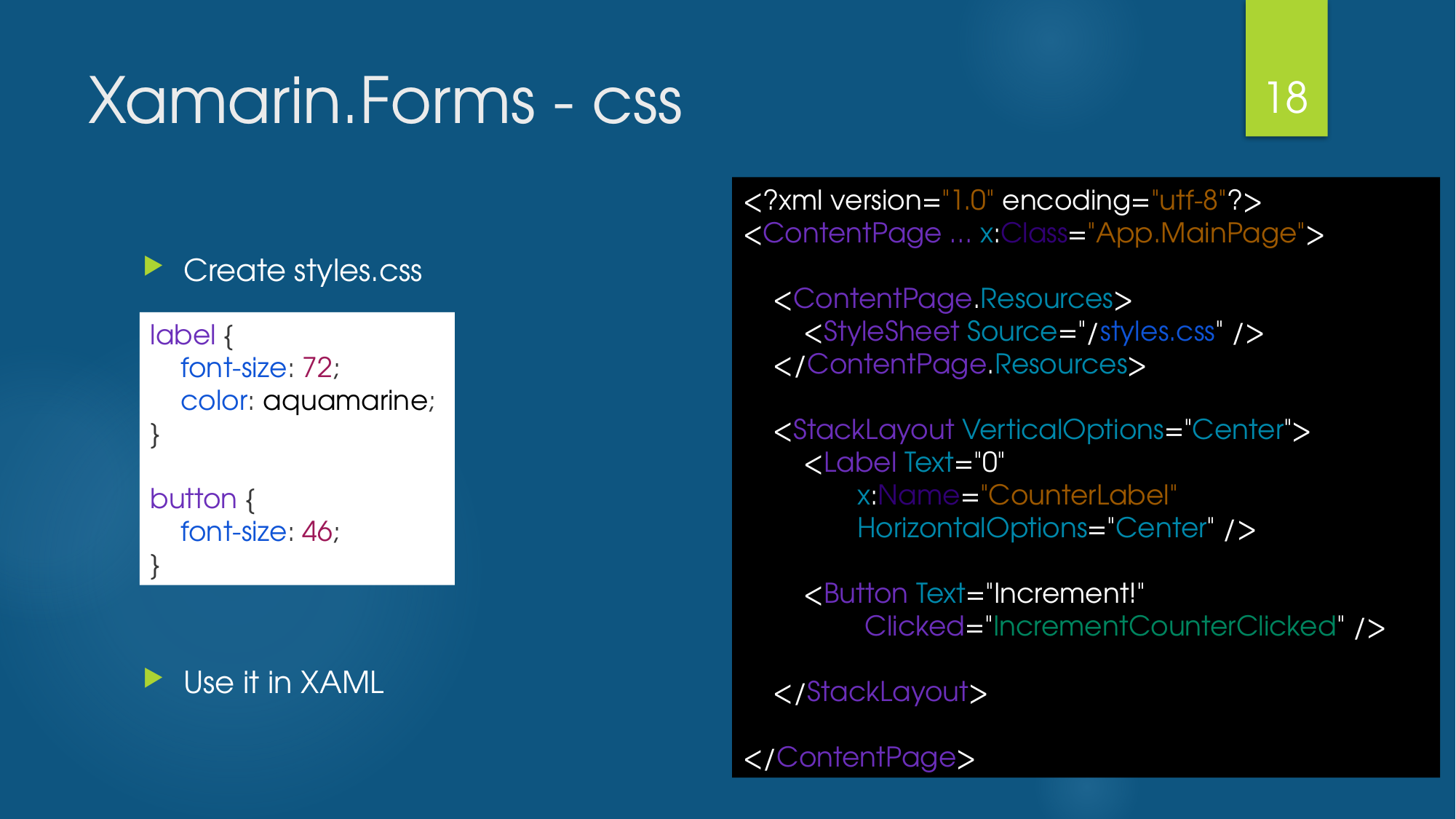

18
# Xamarin.Forms - css
<?xml version="1.0" encoding="utf-8"?>
<ContentPage … x:Class="App.MainPage">
    <ContentPage.Resources>
        <StyleSheet Source="/styles.css" />
    </ContentPage.Resources>
    <StackLayout VerticalOptions="Center">
        <Label Text="0"
               x:Name="CounterLabel"
               HorizontalOptions="Center" />
        <Button Text="Increment!"
                Clicked="IncrementCounterClicked" />
    </StackLayout>
</ContentPage>
Create styles.css

Use it in XAML
label {
    font-size: 72;
    color: aquamarine;
}
button {
    font-size: 46;
}